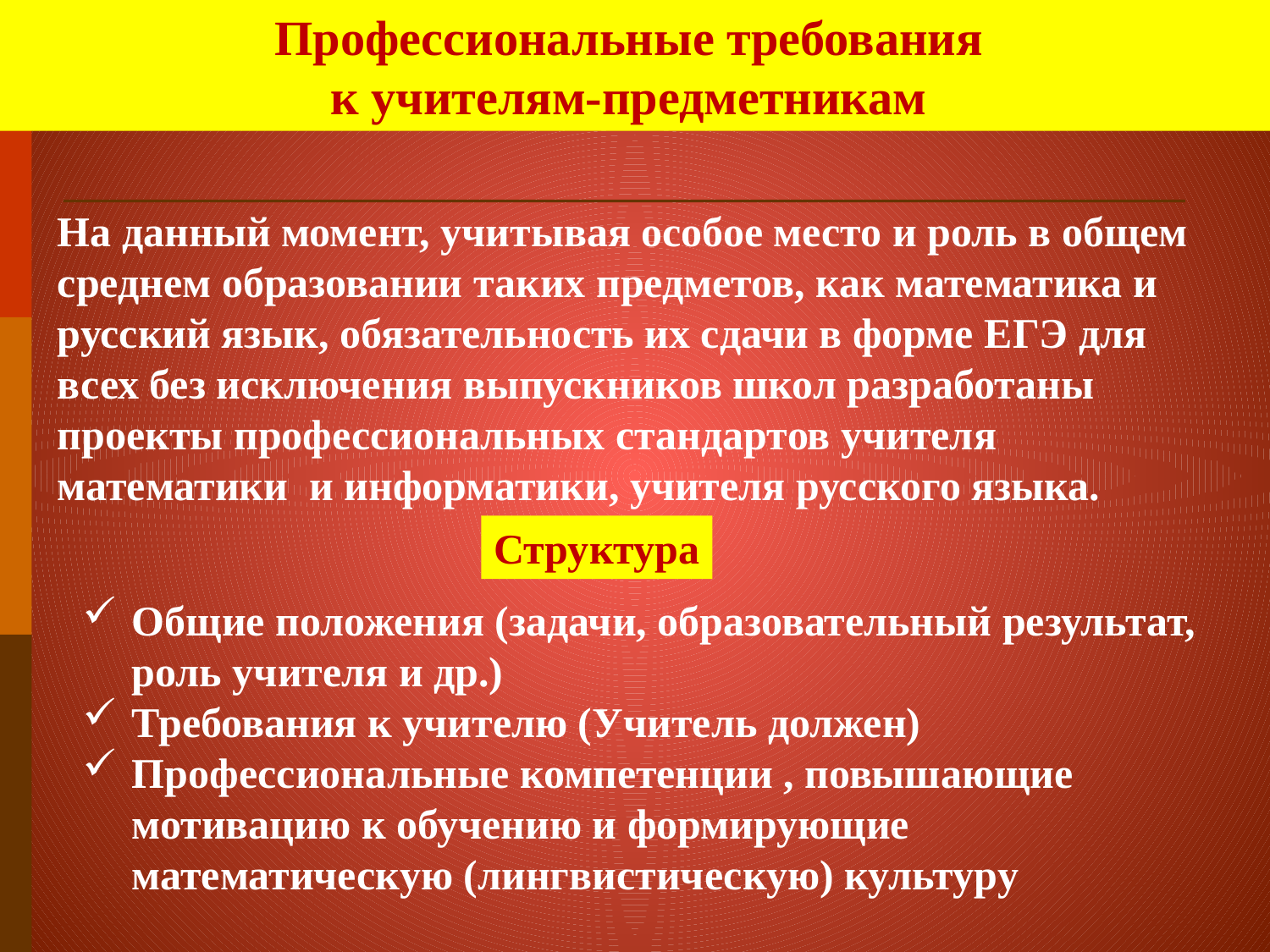

Профессиональные требования
к учителям-предметникам
На данный момент, учитывая особое место и роль в общем среднем образовании таких предметов, как математика и русский язык, обязательность их сдачи в форме ЕГЭ для всех без исключения выпускников школ разработаны проекты профессиональных стандартов учителя математики  и информатики, учителя русского языка.
Структура
Общие положения (задачи, образовательный результат, роль учителя и др.)
Требования к учителю (Учитель должен)
Профессиональные компетенции , повышающие мотивацию к обучению и формирующие математическую (лингвистическую) культуру